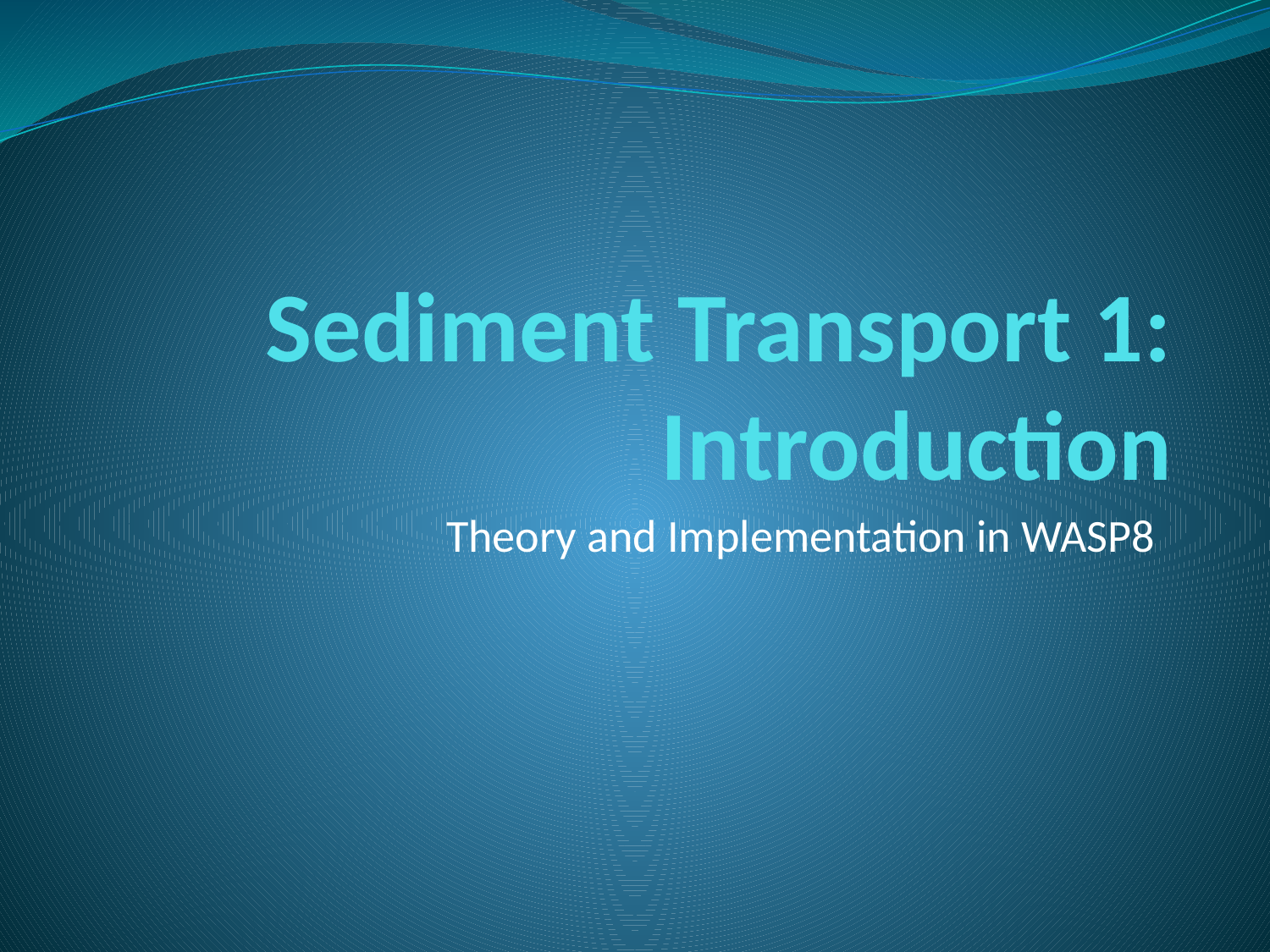

# Sediment Transport 1: Introduction
Theory and Implementation in WASP8